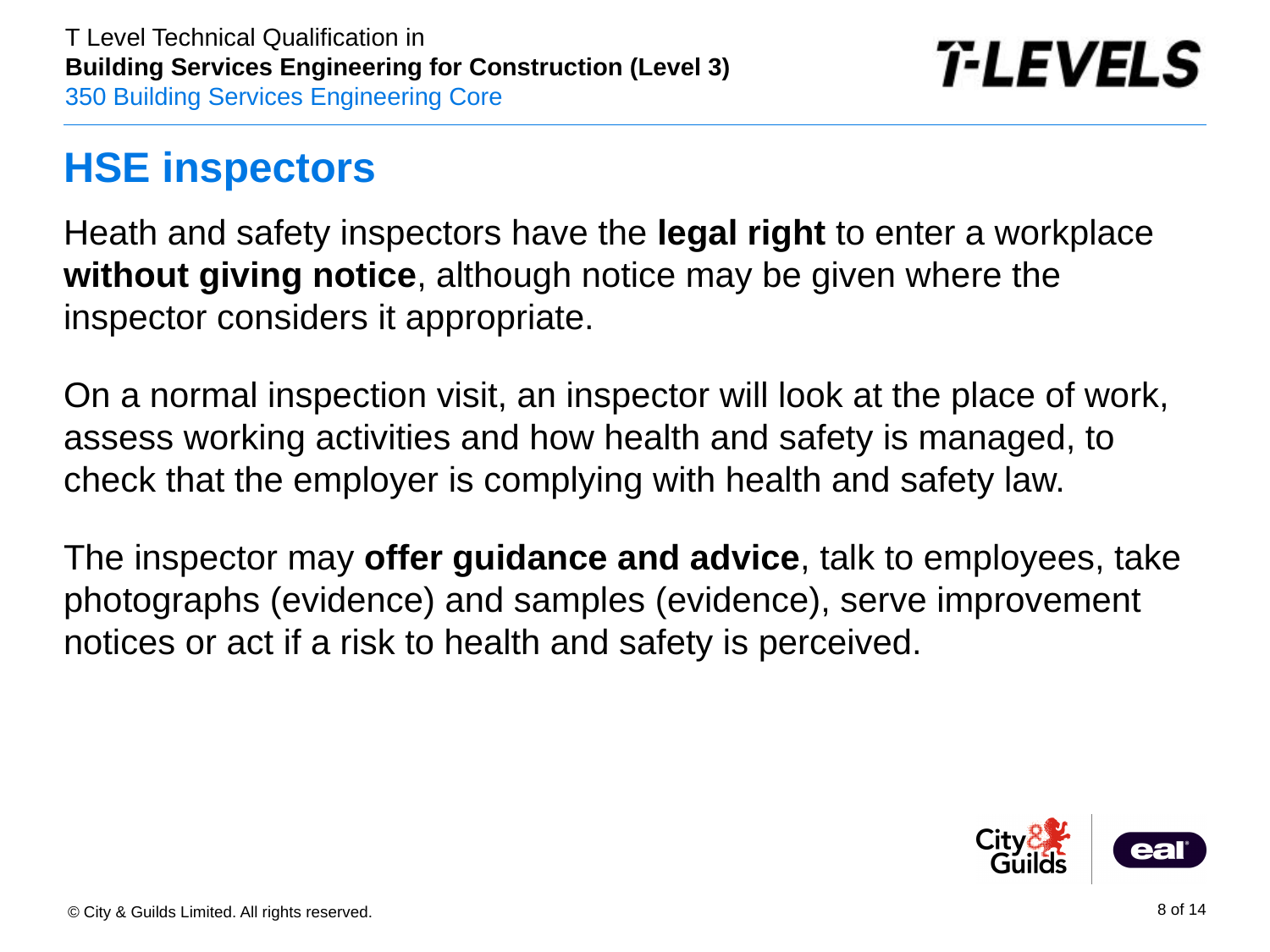

# HSE inspectors
Heath and safety inspectors have the legal right to enter a workplace without giving notice, although notice may be given where the inspector considers it appropriate.
On a normal inspection visit, an inspector will look at the place of work, assess working activities and how health and safety is managed, to check that the employer is complying with health and safety law.
The inspector may offer guidance and advice, talk to employees, take photographs (evidence) and samples (evidence), serve improvement notices or act if a risk to health and safety is perceived.